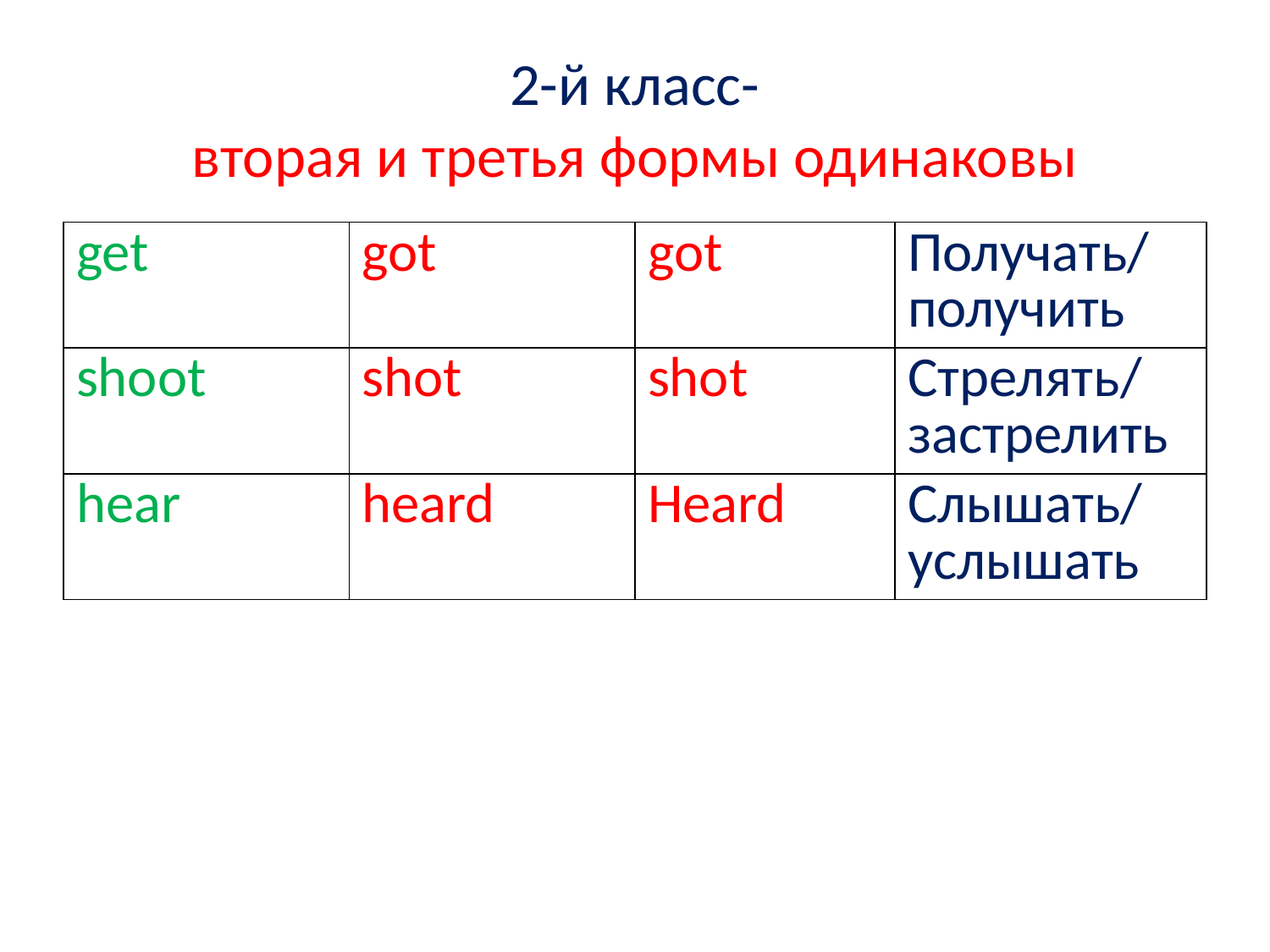

# 2-й класс- вторая и третья формы одинаковы
| get | got | got | Получать/ получить |
| --- | --- | --- | --- |
| shoot | shot | shot | Стрелять/ застрелить |
| hear | heard | Heard | Cлышать/ услышать |